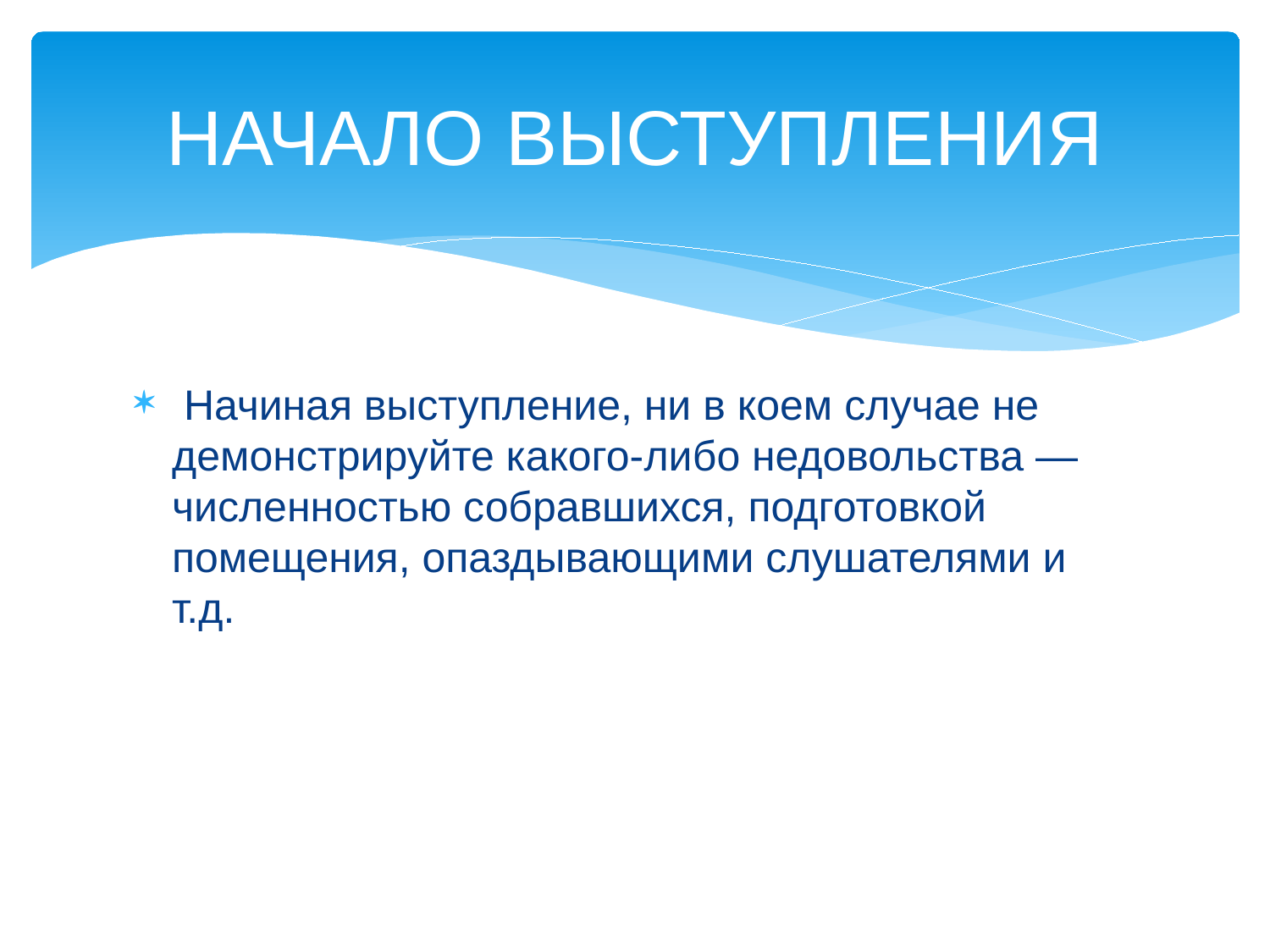

# НАЧАЛО ВЫСТУПЛЕНИЯ
 Начиная выступление, ни в коем случае не демонстрируйте какого-либо недовольства — численностью собравшихся, подготовкой помещения, опаздывающими слушателями и т.д.